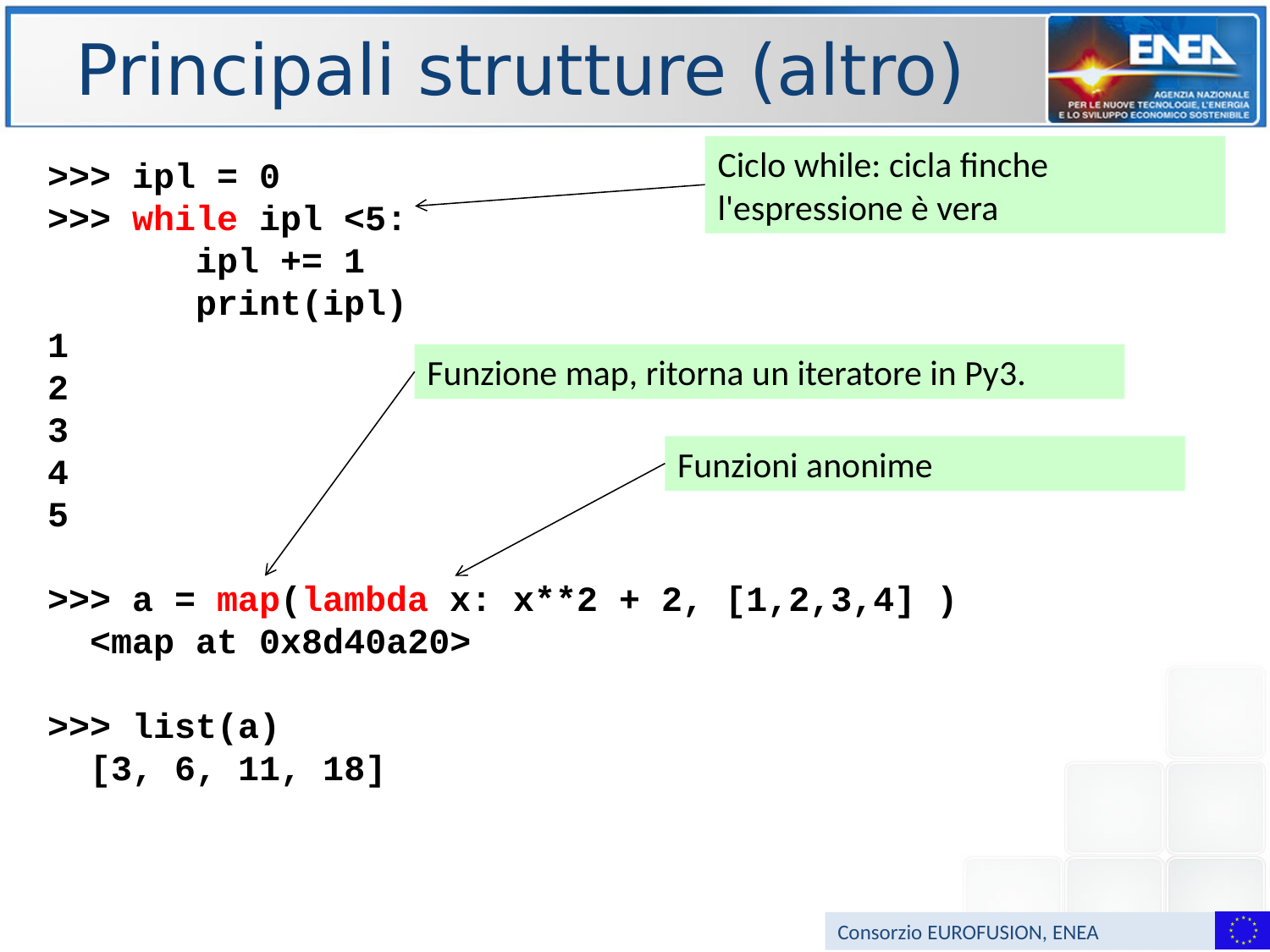

# Principali strutture (altro)
Ciclo while: cicla finche l'espressione è vera
>>> ipl = 0
>>> while ipl <5:
       ipl += 1
       print(ipl)
1
2
3
4
5

>>> a = map(lambda x: x**2 + 2, [1,2,3,4] )
  <map at 0x8d40a20>

>>> list(a)
  [3, 6, 11, 18]
Funzione map, ritorna un iteratore in Py3.
Funzioni anonime